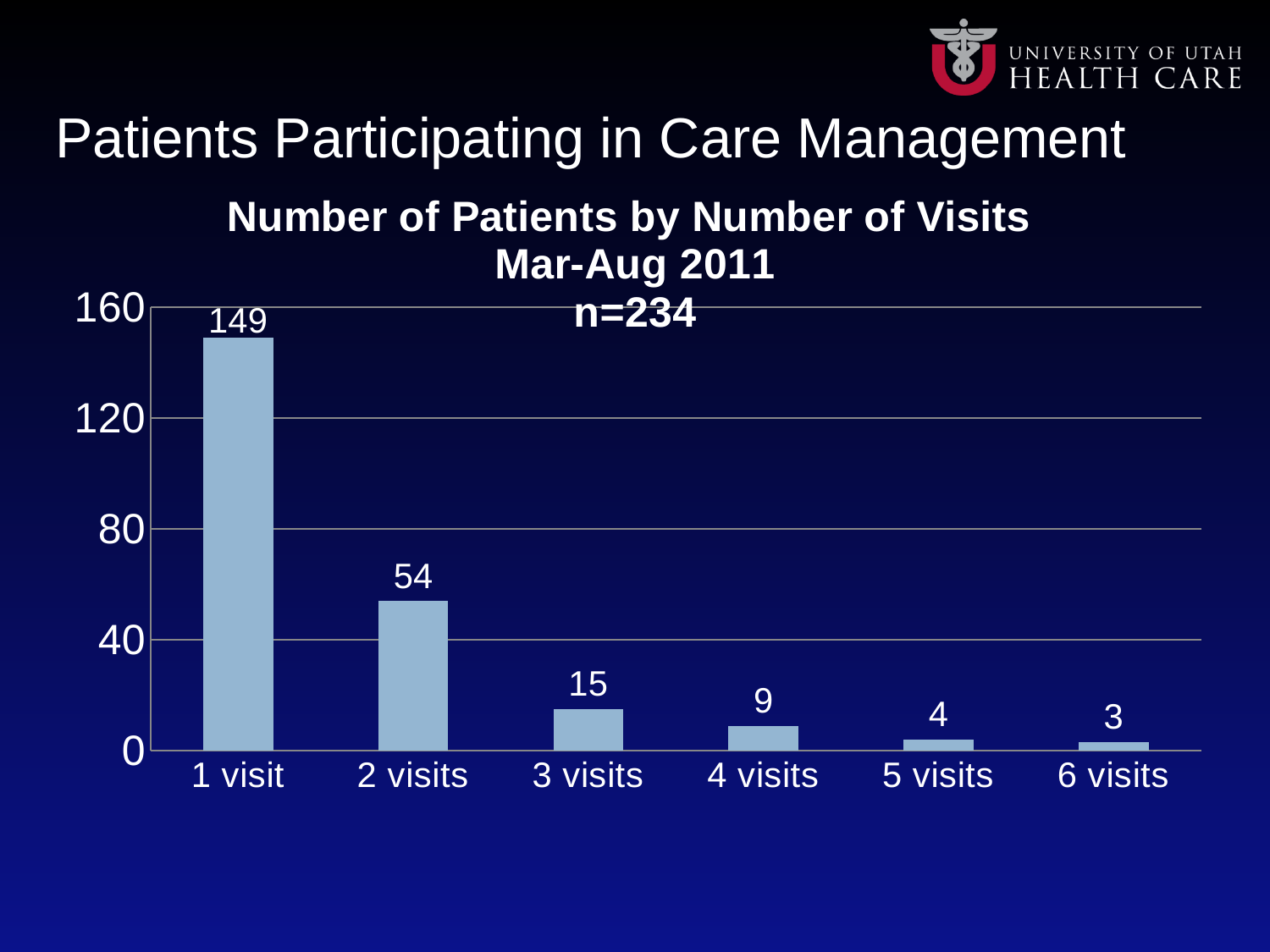

# Patients Participating in Care Management

### Chart: Number of Patients by Number of Visits
Mar-Aug 2011
n=234

| Category |  |
|---|---|
| 1 visit | 149.0 |
| 2 visits | 54.0 |
| 3 visits | 15.0 |
| 4 visits | 9.0 |
| 5 visits | 4.0 |
| 6 visits | 3.0 |